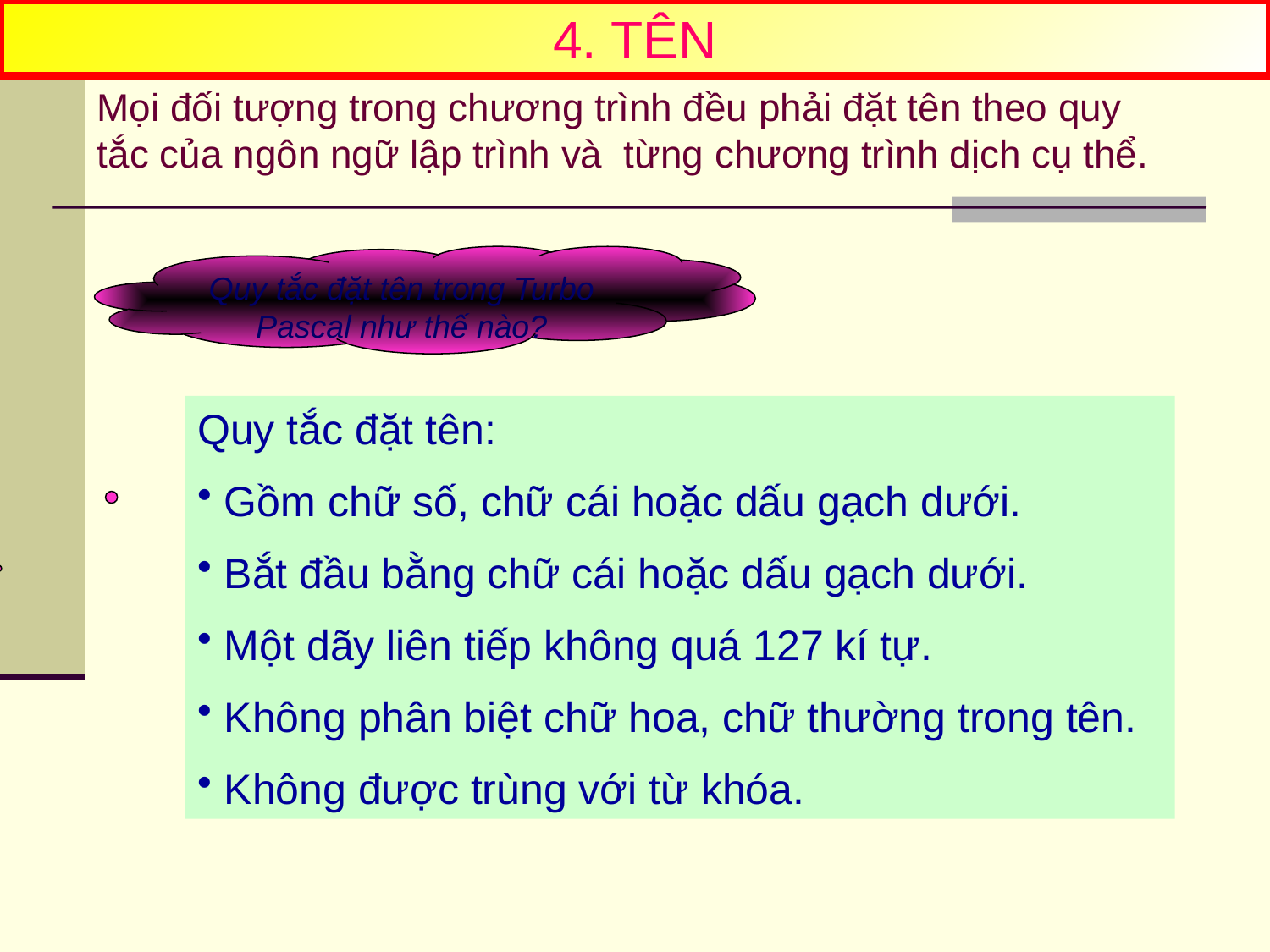

4. TÊN
Mọi đối tượng trong chương trình đều phải đặt tên theo quy tắc của ngôn ngữ lập trình và  từng chương trình dịch cụ thể.
Quy tắc đặt tên trong Turbo Pascal như thế nào?
Quy tắc đặt tên:
 Gồm chữ số, chữ cái hoặc dấu gạch dưới.
 Bắt đầu bằng chữ cái hoặc dấu gạch dưới.
 Một dãy liên tiếp không quá 127 kí tự.
 Không phân biệt chữ hoa, chữ thường trong tên.
 Không được trùng với từ khóa.